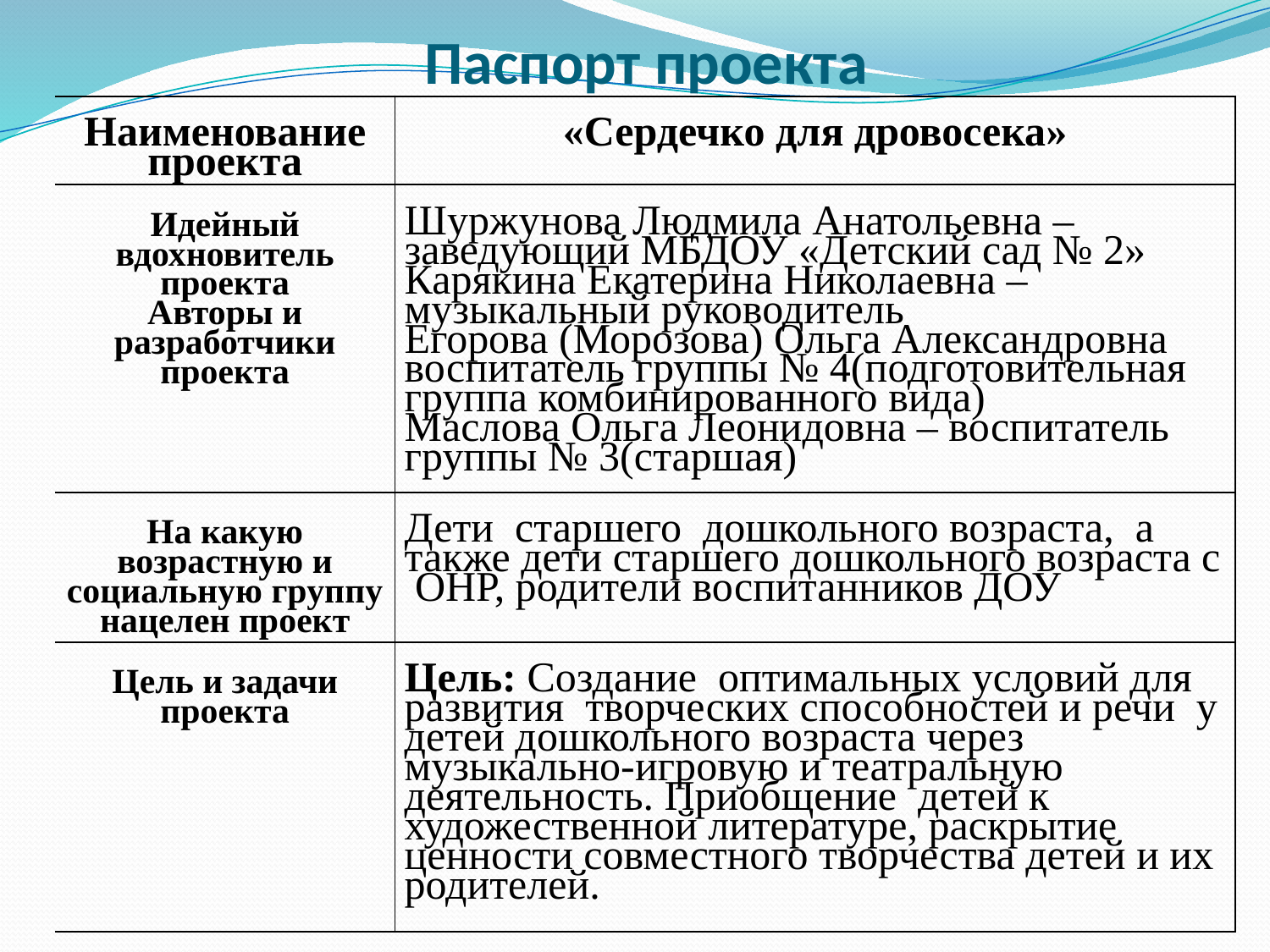

# Паспорт проекта
| Наименование проекта | «Сердечко для дровосека» |
| --- | --- |
| Идейный вдохновитель проекта Авторы и разработчики проекта | Шуржунова Людмила Анатольевна – заведующий МБДОУ «Детский сад № 2» Карякина Екатерина Николаевна – музыкальный руководитель Егорова (Морозова) Ольга Александровна воспитатель группы № 4(подготовительная группа комбинированного вида) Маслова Ольга Леонидовна – воспитатель группы № 3(старшая) |
| На какую возрастную и социальную группу нацелен проект | Дети старшего дошкольного возраста, а также дети старшего дошкольного возраста с ОНР, родители воспитанников ДОУ |
| Цель и задачи проекта | Цель: Создание оптимальных условий для развития творческих способностей и речи у детей дошкольного возраста через музыкально-игровую и театральную деятельность. Приобщение детей к художественной литературе, раскрытие ценности совместного творчества детей и их родителей. |